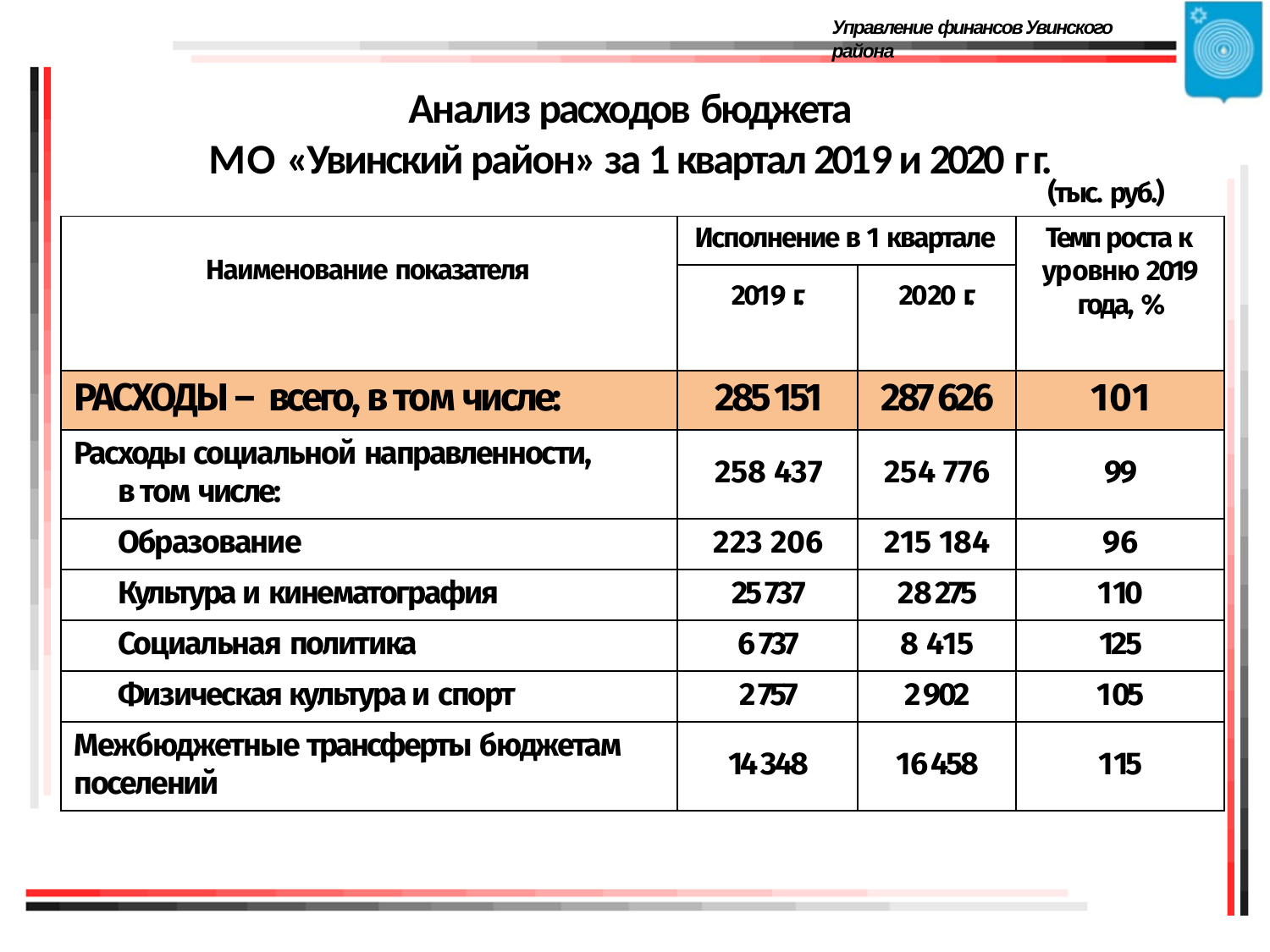

Управление финансов Увинского района

# Анализ расходов бюджета
МО «Увинский район» за 1 квартал 2019 и 2020 г  г.

(тыс. руб.)
| Наименование показателя | Исполнение в 1 квартале |  | Темп роста к уровню 2019 года, % |
| --- | --- | --- | --- |
|  | 2019 г. | 2020 г. |  |
| РАСХОДЫ – всего, в том числе: | 285 151 | 287 626 | 101 |
| Расходы социальной направленности, в том числе: | 258 437 | 254 776 | 99 |
| Образование | 223 206 | 215 184 | 96 |
| Культура и кинематография | 25 737 | 28 275 | 110 |
| Социальная политика | 6 737 | 8 415 | 125 |
| Физическая культура и спорт | 2 757 | 2 902 | 105 |
| Межбюджетные трансферты бюджетам поселений | 14 348 | 16 458 | 115 |